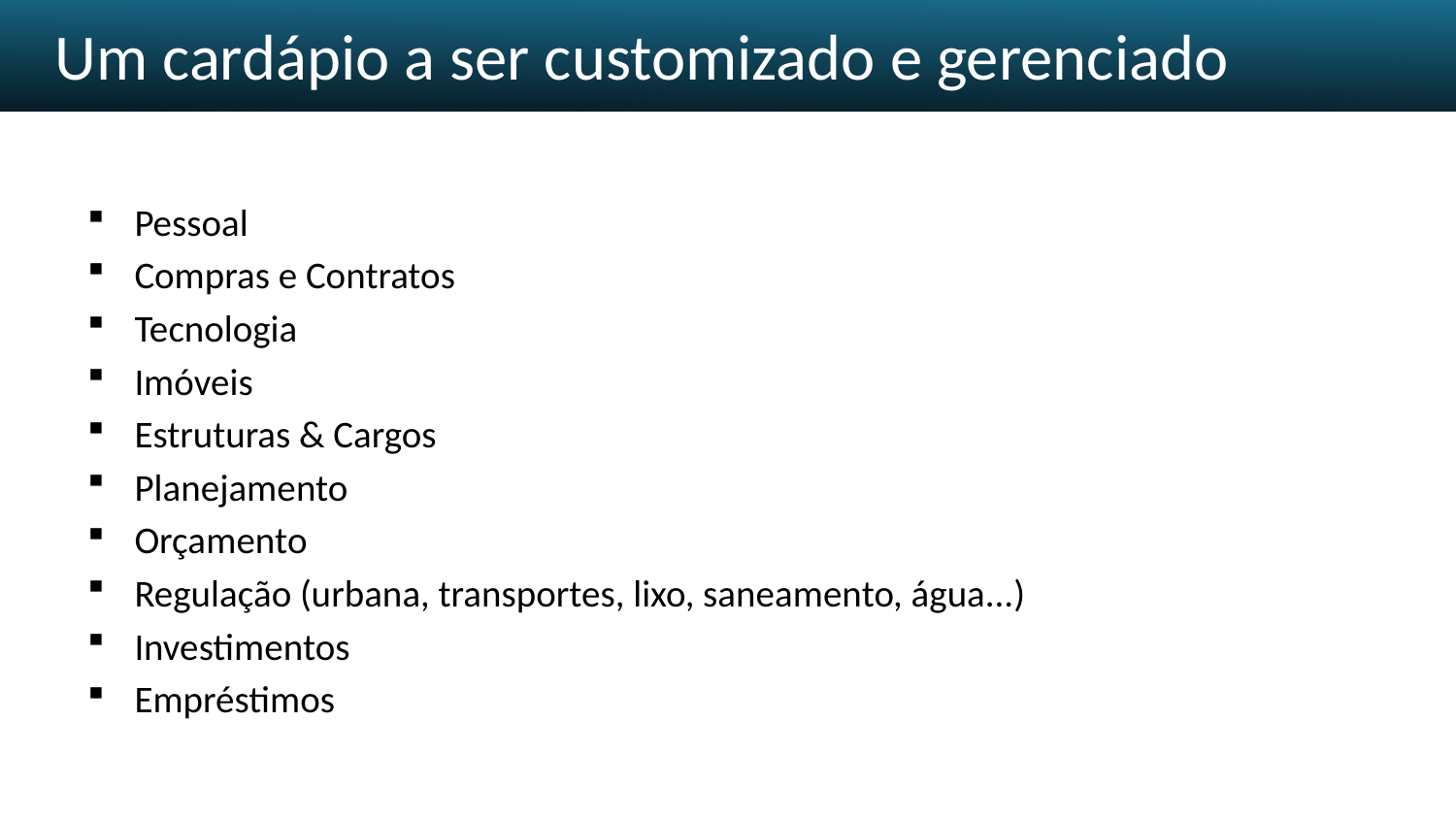

# Um cardápio a ser customizado e gerenciado
Pessoal
Compras e Contratos
Tecnologia
Imóveis
Estruturas & Cargos
Planejamento
Orçamento
Regulação (urbana, transportes, lixo, saneamento, água...)
Investimentos
Empréstimos